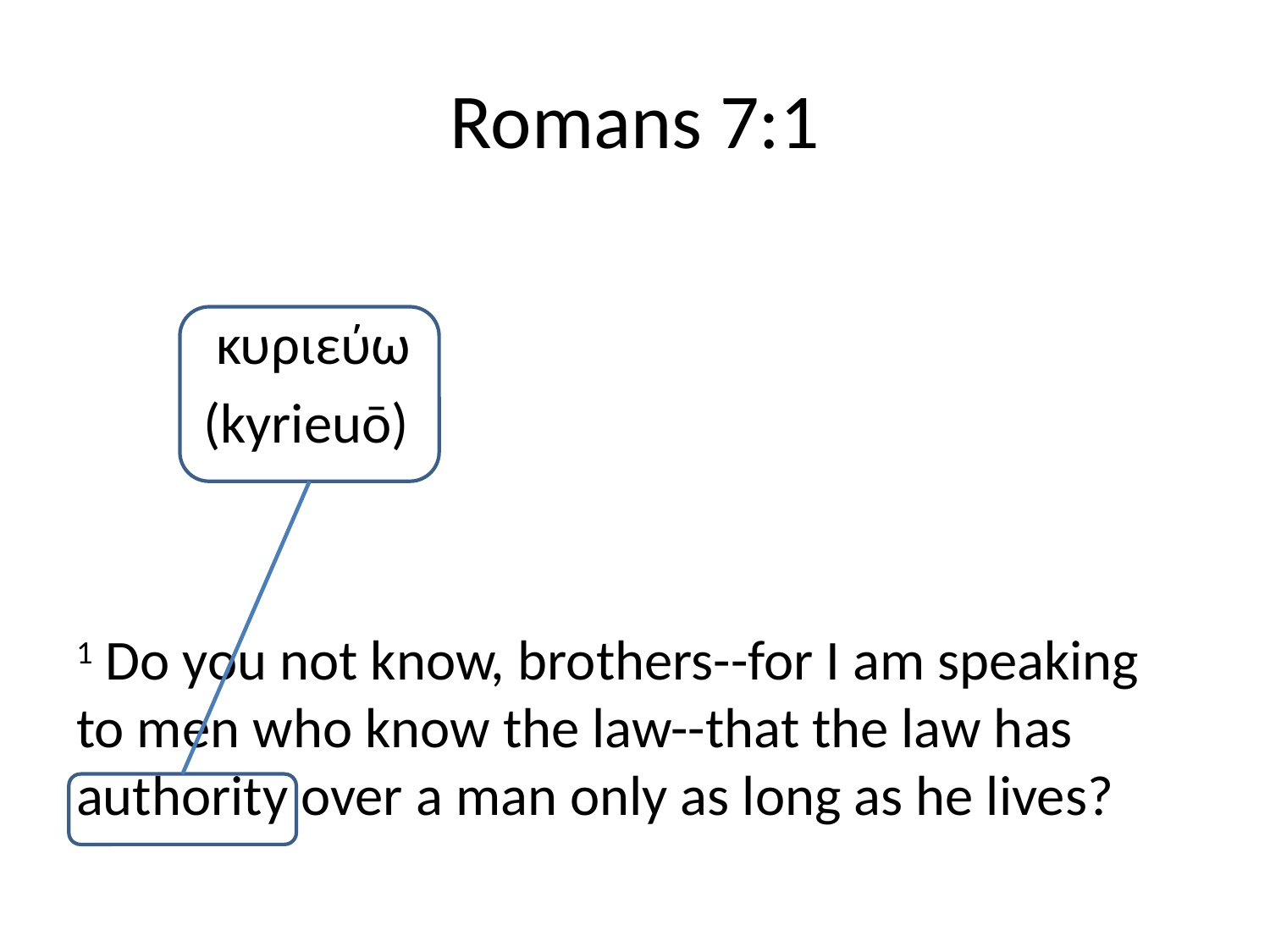

# Romans 7:1

	 κυριεύω
	(kyrieuō)

1 Do you not know, brothers--for I am speaking to men who know the law--that the law has authority over a man only as long as he lives?